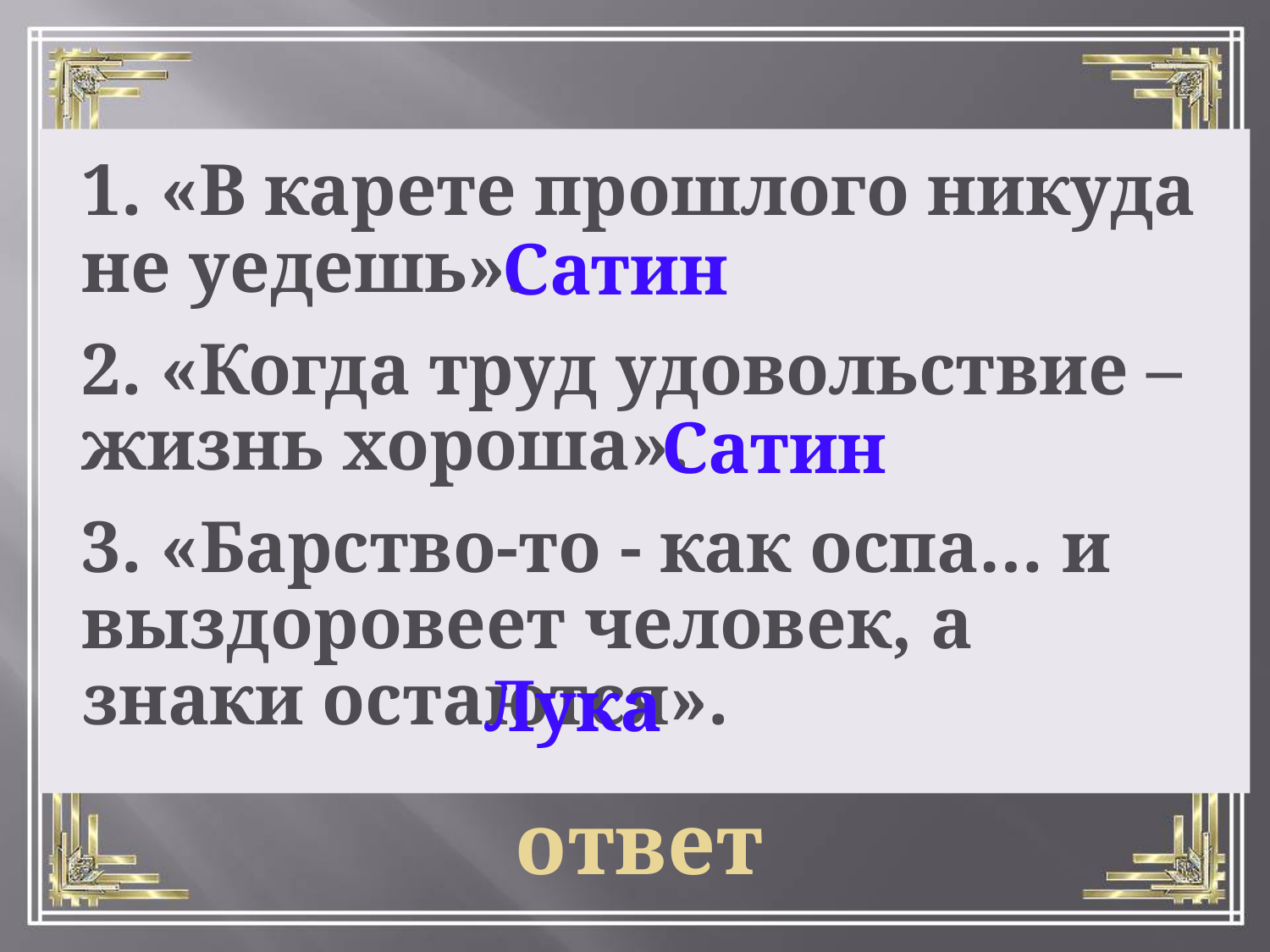

1. «В карете прошлого никуда не уедешь».
Сатин
2. «Когда труд удовольствие – жизнь хороша».
Сатин
3. «Барство-то - как оспа… и выздоровеет человек, а знаки остаются».
Лука
ответ